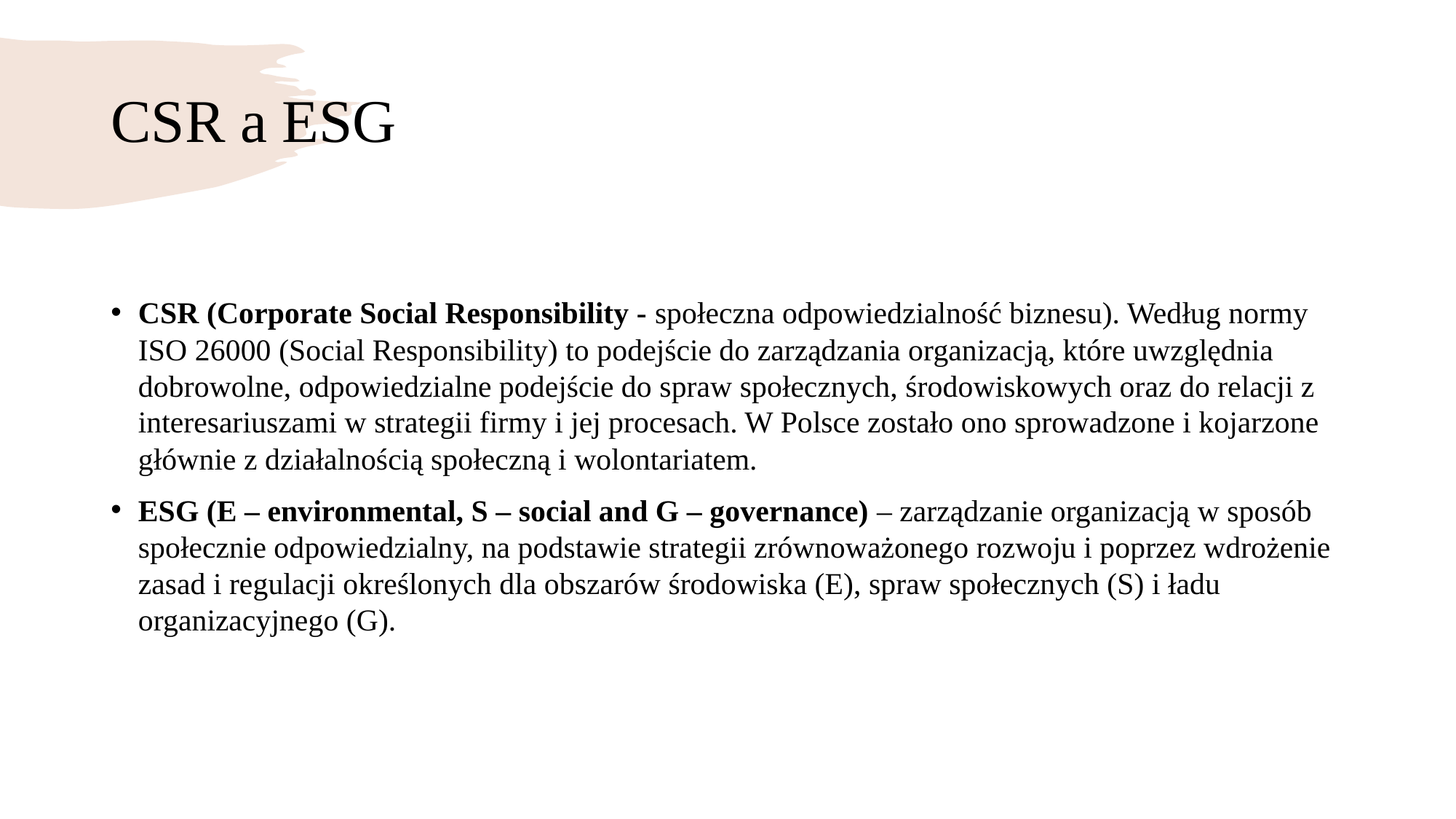

# CSR a ESG

CSR (Corporate Social Responsibility - społeczna odpowiedzialność biznesu). Według normy ISO 26000 (Social Responsibility) to podejście do zarządzania organizacją, które uwzględnia dobrowolne, odpowiedzialne podejście do spraw społecznych, środowiskowych oraz do relacji z interesariuszami w strategii firmy i jej procesach. W Polsce zostało ono sprowadzone i kojarzone głównie z działalnością społeczną i wolontariatem.
ESG (E – environmental, S – social and G – governance) – zarządzanie organizacją w sposób społecznie odpowiedzialny, na podstawie strategii zrównoważonego rozwoju i poprzez wdrożenie zasad i regulacji określonych dla obszarów środowiska (E), spraw społecznych (S) i ładu organizacyjnego (G).